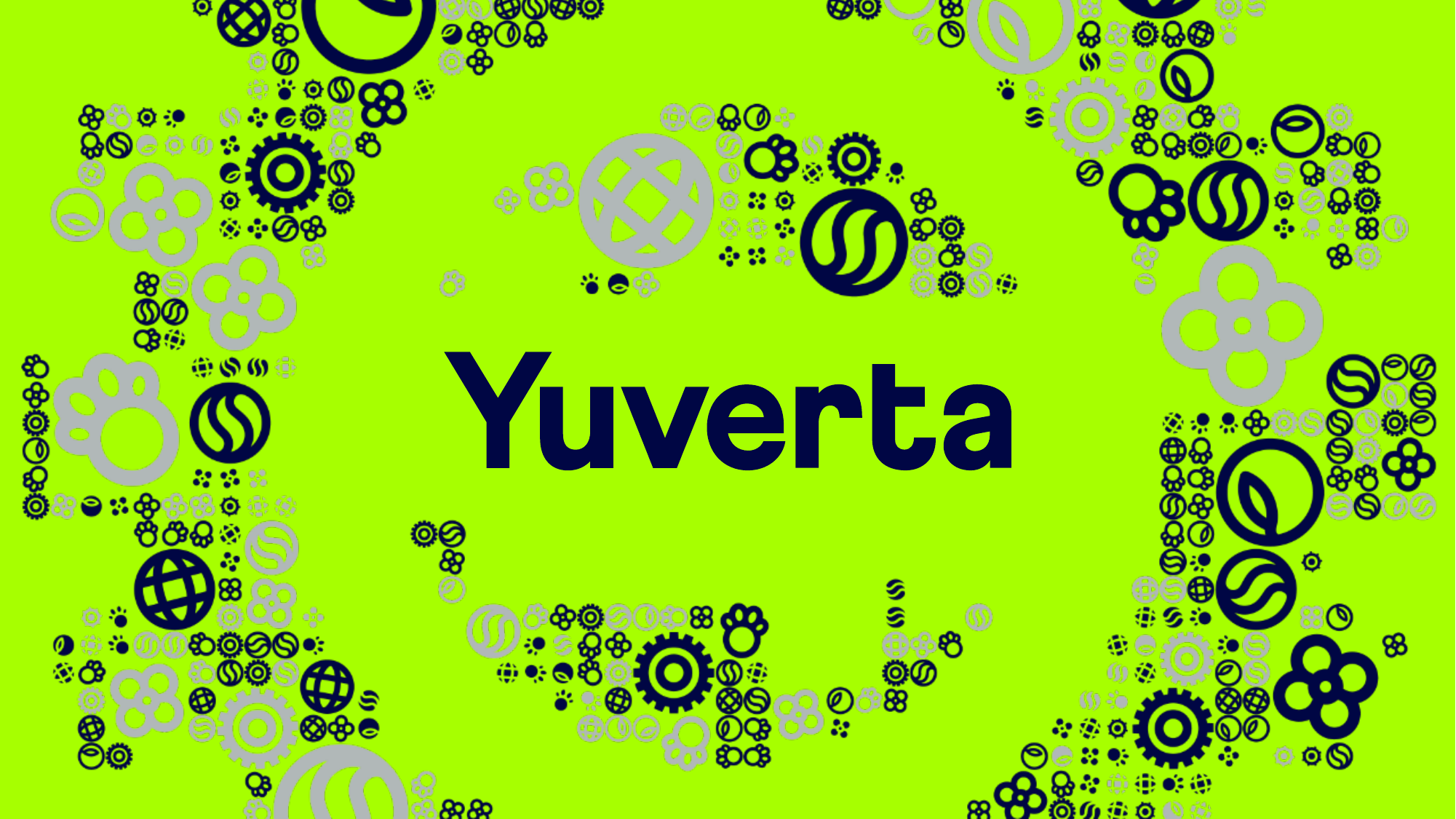

#
1
Onderwerp van de presentatie
20-11-2022